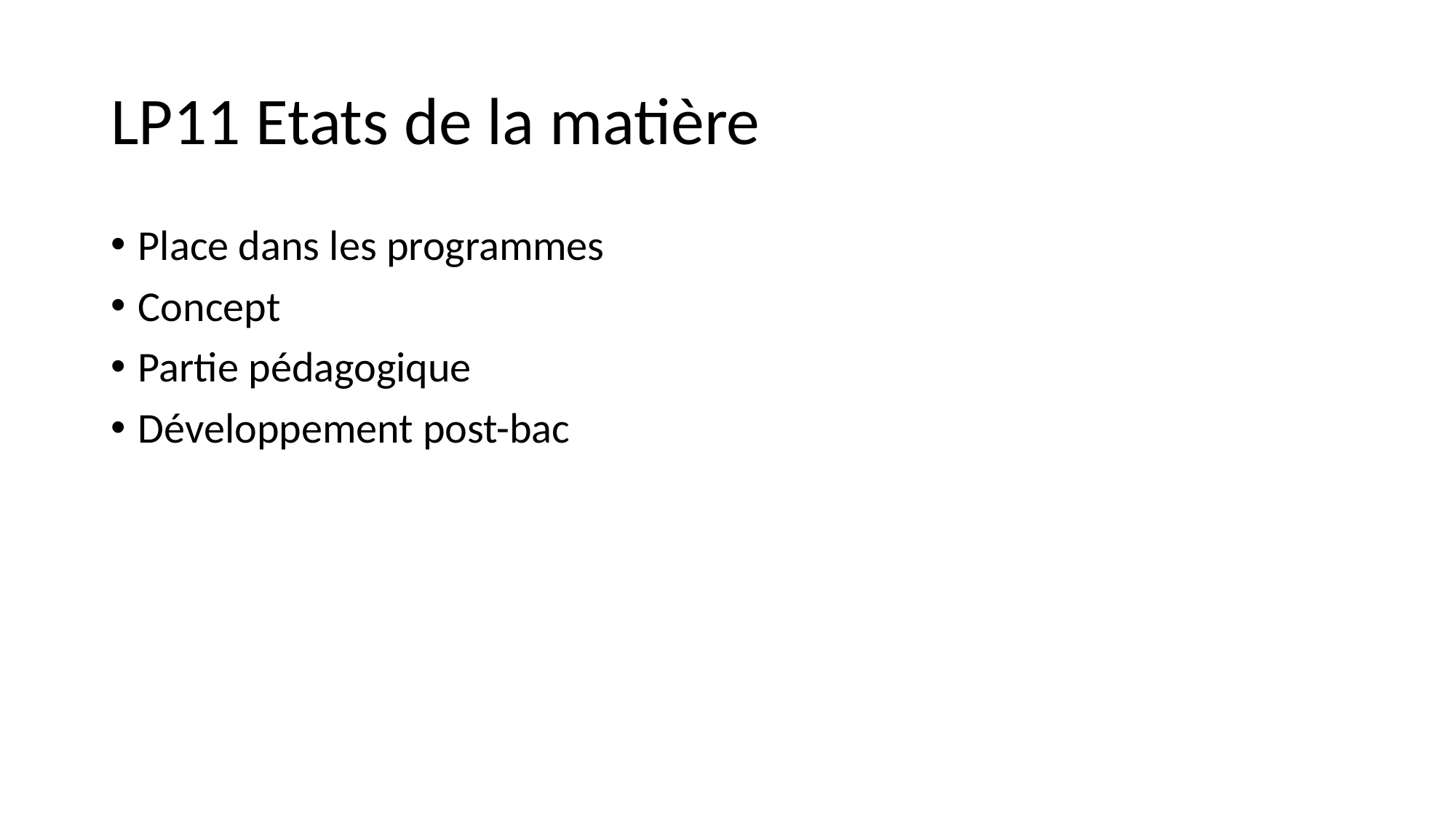

# LP11 Etats de la matière
Place dans les programmes
Concept
Partie pédagogique
Développement post-bac